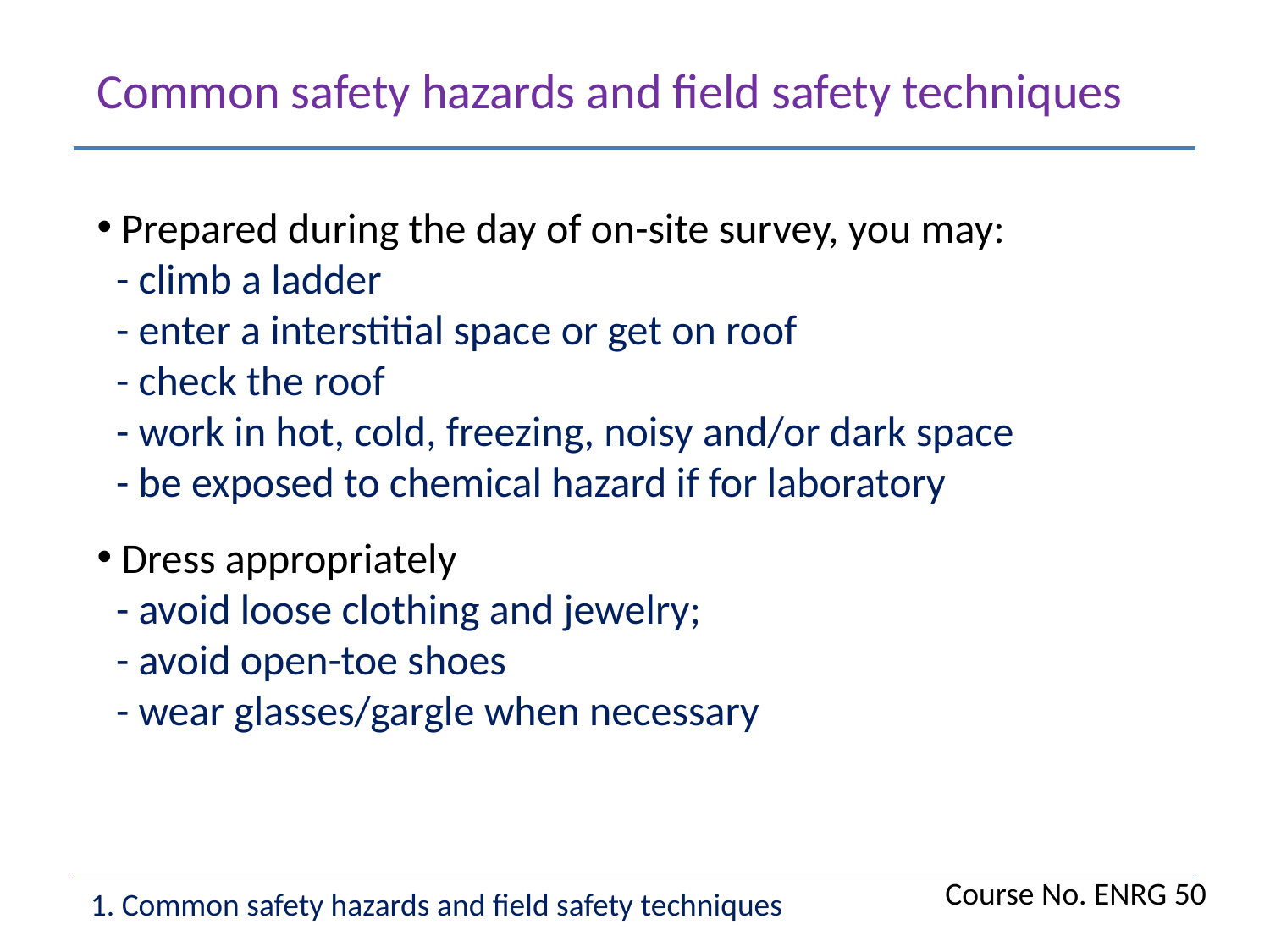

Common safety hazards and field safety techniques
 Prepared during the day of on-site survey, you may:
  - climb a ladder
  - enter a interstitial space or get on roof
  - check the roof
  - work in hot, cold, freezing, noisy and/or dark space
  - be exposed to chemical hazard if for laboratory
 Dress appropriately
  - avoid loose clothing and jewelry;
  - avoid open-toe shoes
  - wear glasses/gargle when necessary
Course No. ENRG 50
1. Common safety hazards and field safety techniques